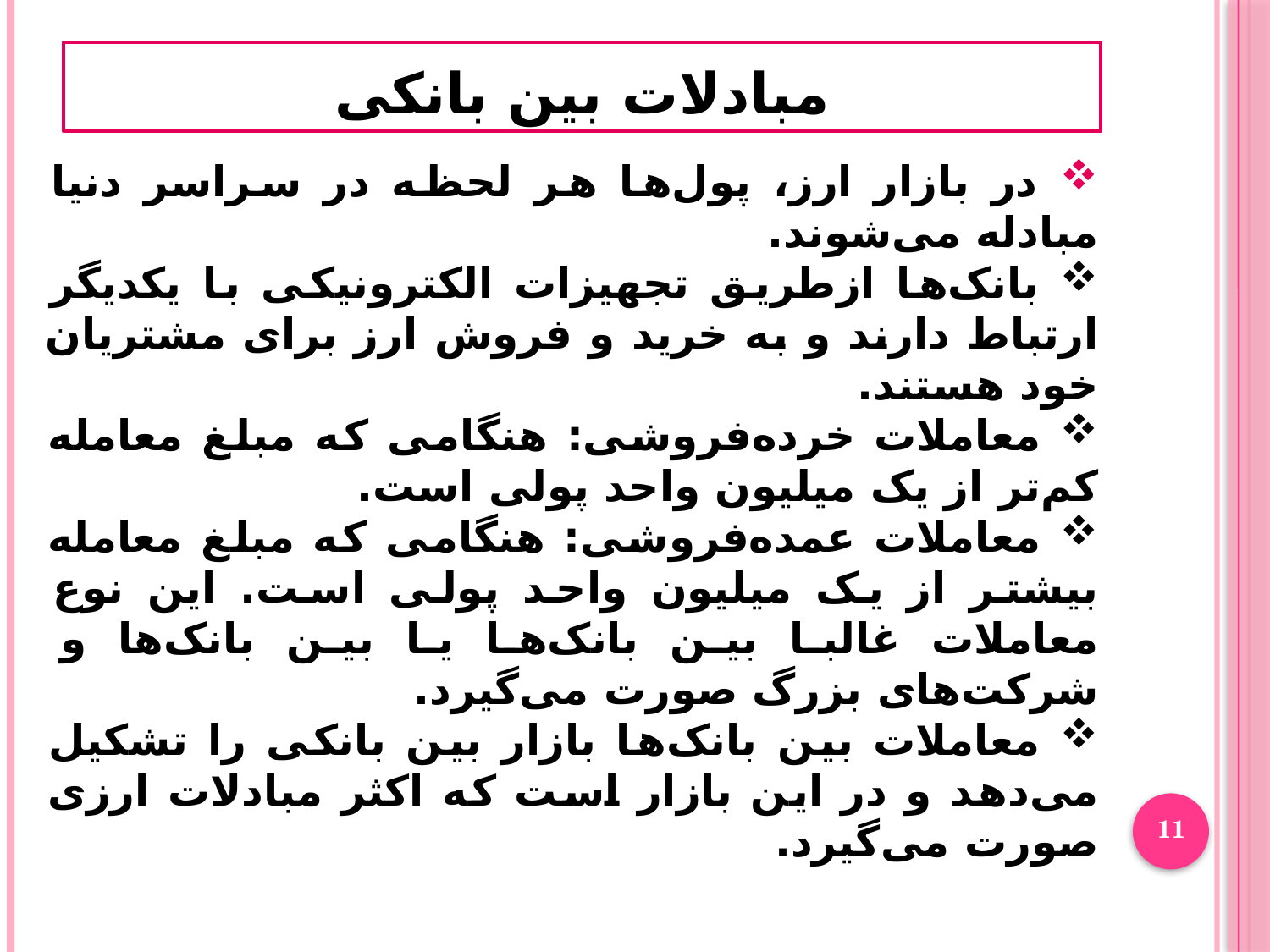

مبادلات بین بانکی
 در بازار ارز، پول‌ها هر لحظه در سراسر دنیا مبادله می‌شوند.
 بانک‌ها ازطریق تجهیزات الکترونیکی با یکدیگر ارتباط دارند و به خرید و فروش ارز برای مشتریان خود هستند.
 معاملات خرده‌فروشی: هنگامی که مبلغ معامله کم‌تر از یک میلیون واحد پولی است.
 معاملات عمده‌فروشی: هنگامی که مبلغ معامله بیشتر از یک میلیون واحد پولی است. این نوع معاملات غالبا بین بانک‌ها یا بین بانک‌ها و شرکت‌های بزرگ صورت می‌گیرد.
 معاملات بین بانک‌ها بازار بین بانکی را تشکیل می‌دهد و در این بازار است که اکثر مبادلات ارزی صورت می‌گیرد.

11